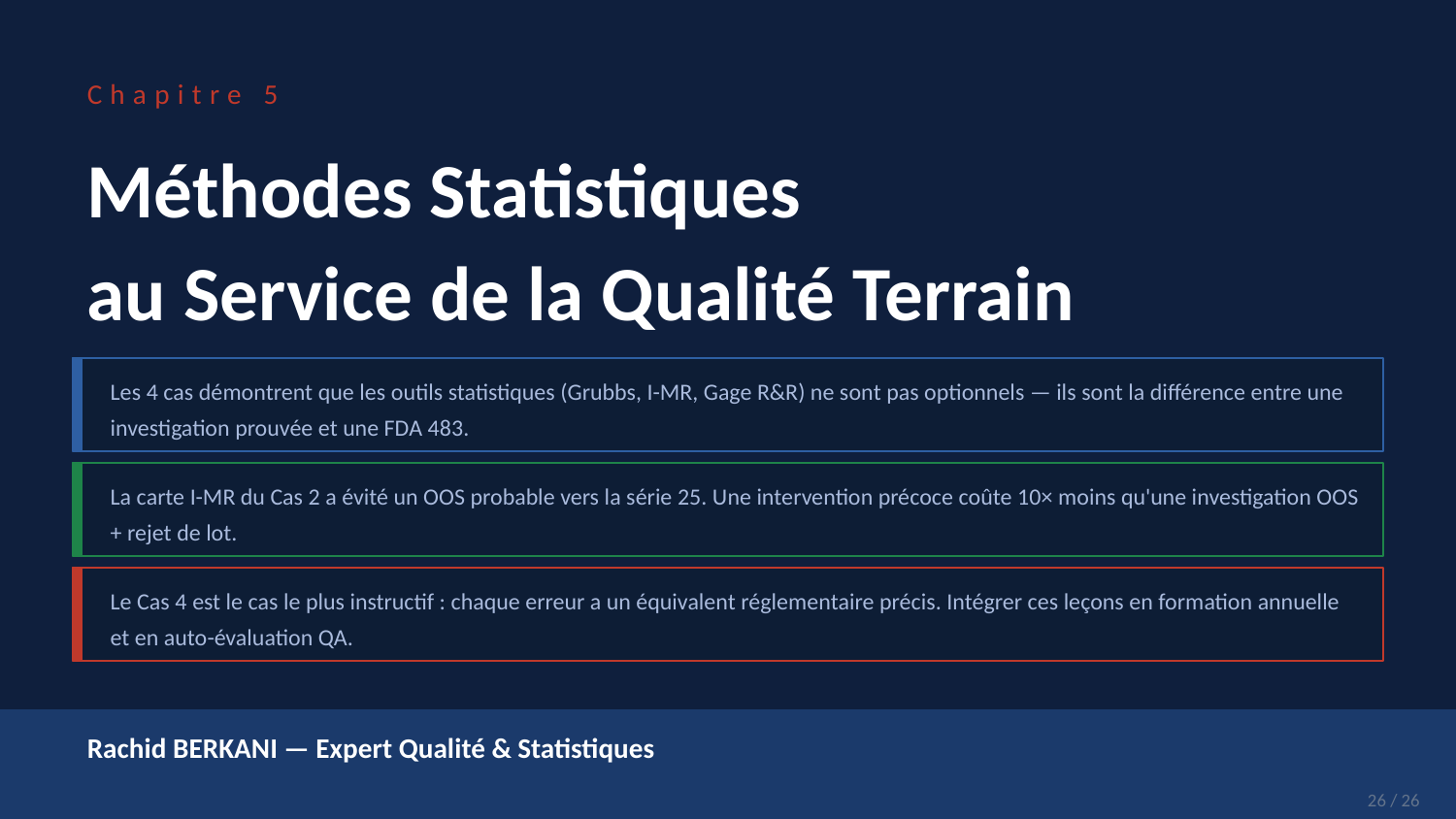

Chapitre 5
Méthodes Statistiques
au Service de la Qualité Terrain

Les 4 cas démontrent que les outils statistiques (Grubbs, I-MR, Gage R&R) ne sont pas optionnels — ils sont la différence entre une investigation prouvée et une FDA 483.

La carte I-MR du Cas 2 a évité un OOS probable vers la série 25. Une intervention précoce coûte 10× moins qu'une investigation OOS + rejet de lot.

Le Cas 4 est le cas le plus instructif : chaque erreur a un équivalent réglementaire précis. Intégrer ces leçons en formation annuelle et en auto-évaluation QA.

Rachid BERKANI — Expert Qualité & Statistiques
26 / 26